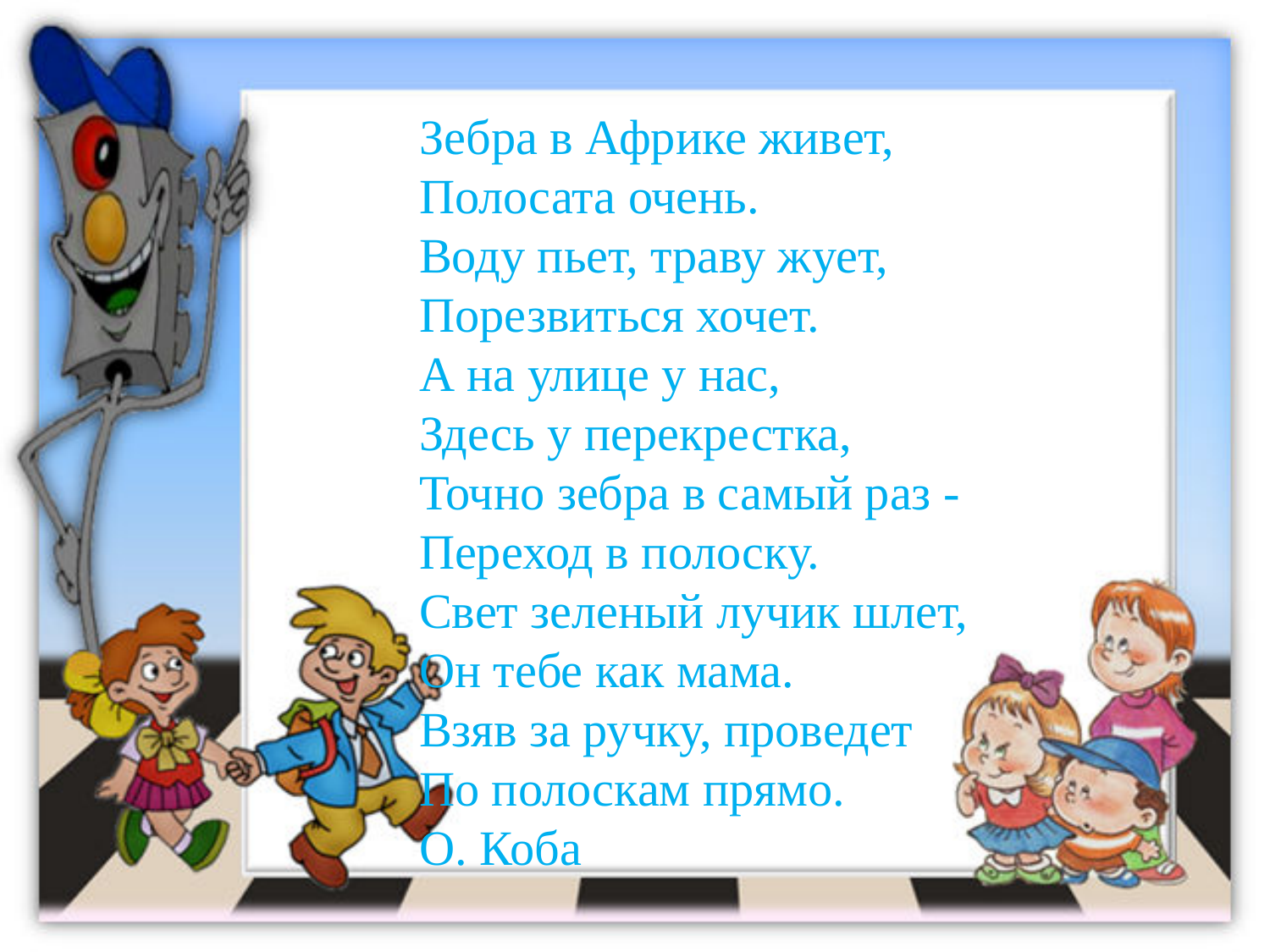

Зебра в Африке живет,
Полосата очень.
Воду пьет, траву жует,
Порезвиться хочет.
А на улице у нас,
Здесь у перекрестка,
Точно зебра в самый раз -
Переход в полоску.
Свет зеленый лучик шлет,
Он тебе как мама.
Взяв за ручку, проведет
По полоскам прямо.
О. Коба